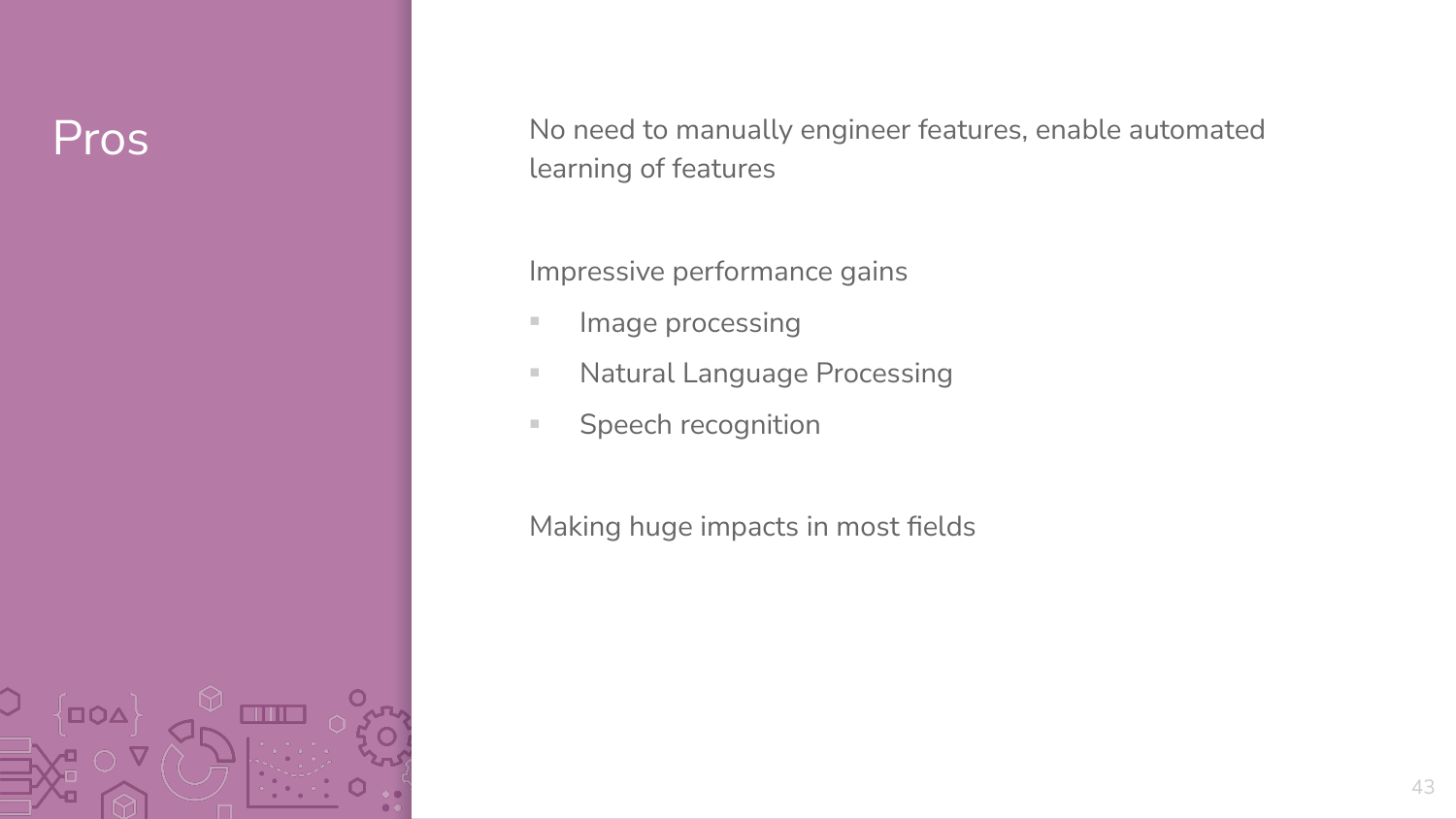

# Pros
No need to manually engineer features, enable automated learning of features

Impressive performance gains
Image processing
Natural Language Processing
Speech recognition

Making huge impacts in most fields
43